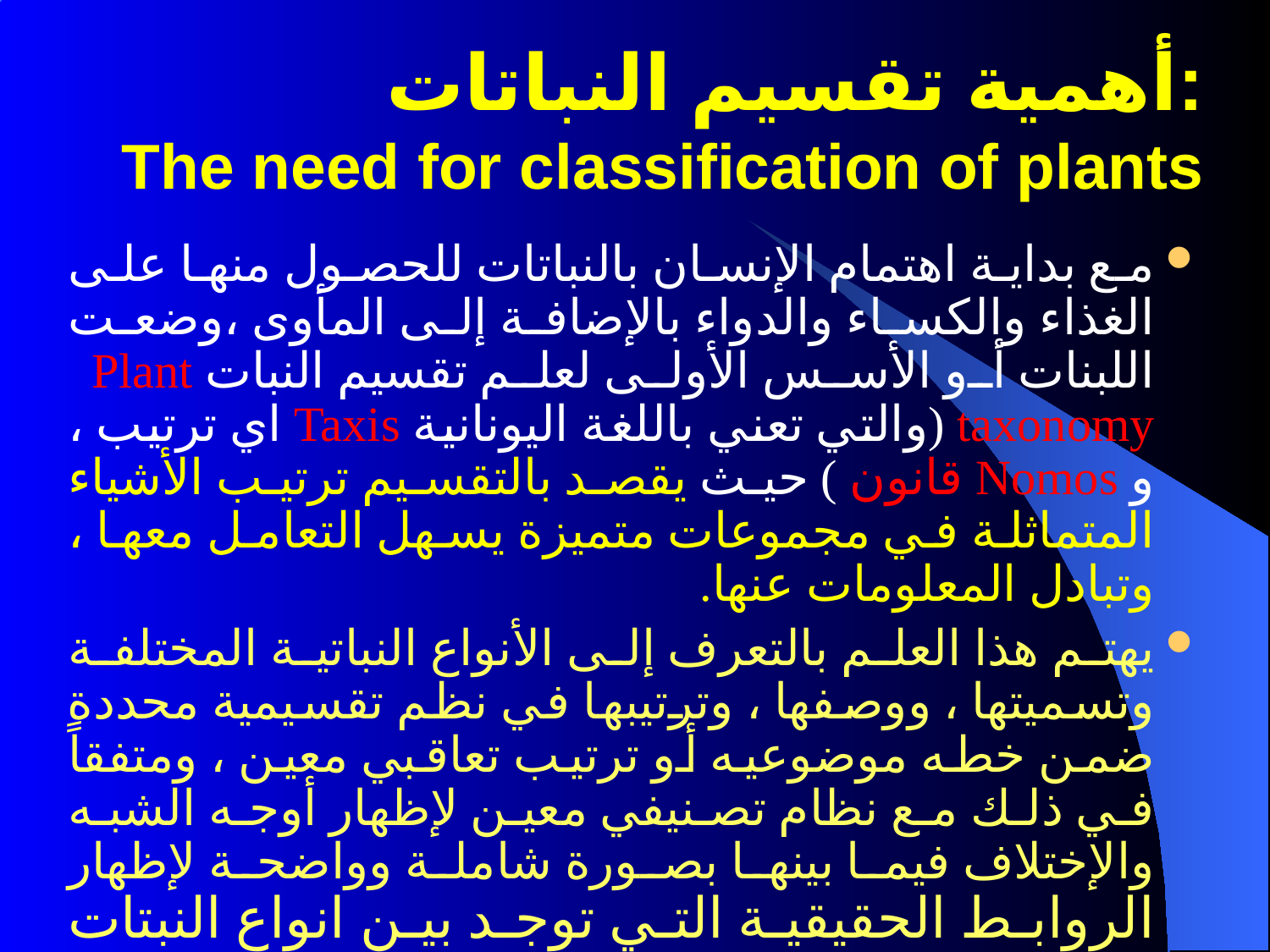

# أهمية تقسيم النباتات: The need for classification of plants
مع بداية اهتمام الإنسان بالنباتات للحصول منها على الغذاء والكساء والدواء بالإضافة إلى المأوى ،وضعت اللبنات أو الأسس الأولى لعلم تقسيم النبات Plant taxonomy (والتي تعني باللغة اليونانية Taxis اي ترتيب ، و Nomos قانون ) حيث يقصد بالتقسيم ترتيب الأشياء المتماثلة في مجموعات متميزة يسهل التعامل معها ، وتبادل المعلومات عنها.
يهتم هذا العلم بالتعرف إلى الأنواع النباتية المختلفة وتسميتها ، ووصفها ، وترتيبها في نظم تقسيمية محددة ضمن خطه موضوعيه أو ترتيب تعاقبي معين ، ومتفقاً في ذلك مع نظام تصنيفي معين لإظهار أوجه الشبه والإختلاف فيما بينها بصورة شاملة وواضحة لإظهار الروابط الحقيقية التي توجد بين انواع النبتات المختلفة.